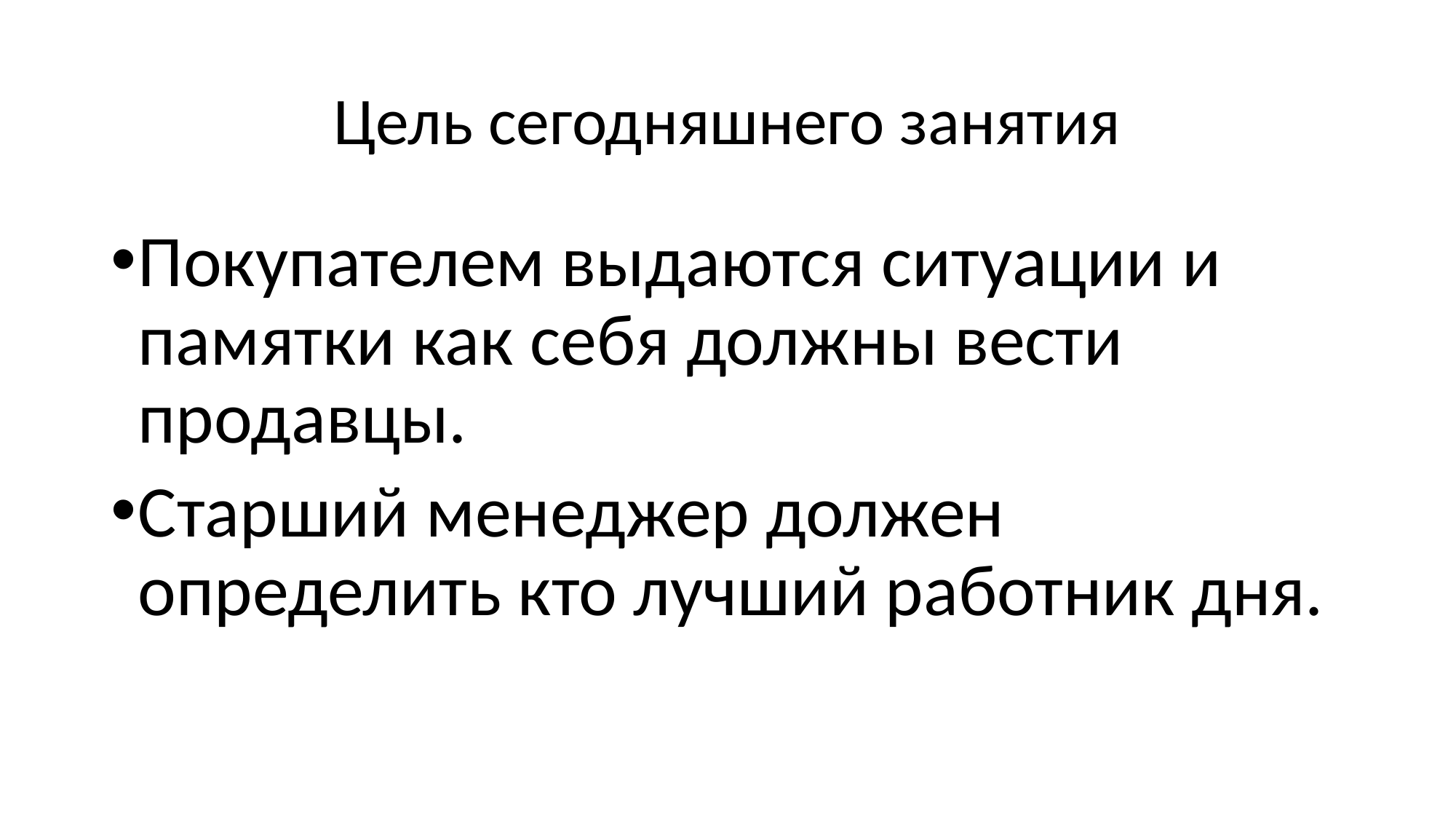

# Цель сегодняшнего занятия
Покупателем выдаются ситуации и памятки как себя должны вести продавцы.
Старший менеджер должен определить кто лучший работник дня.